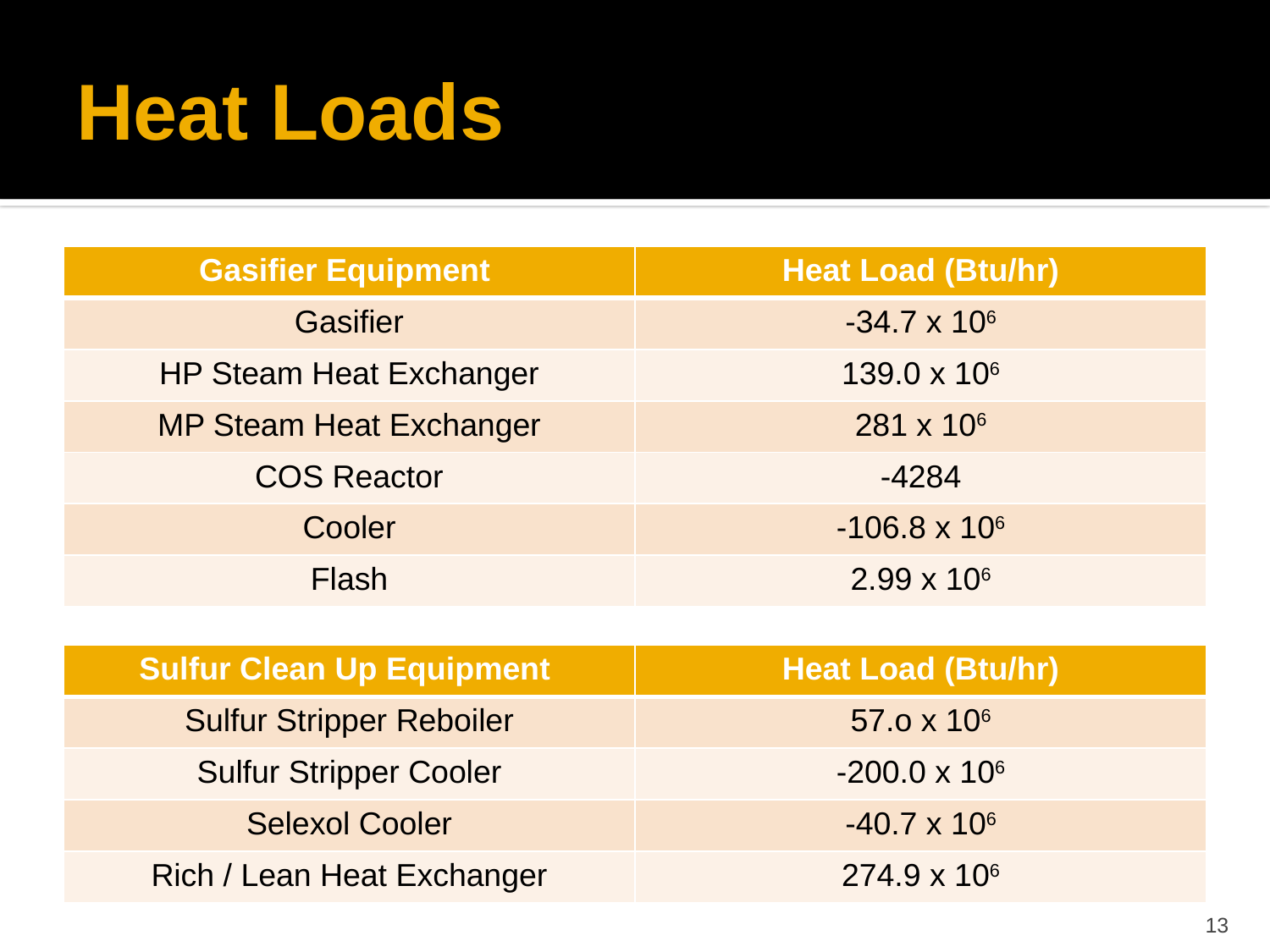

# Heat Loads
| Gasifier Equipment | Heat Load (Btu/hr) |
| --- | --- |
| Gasifier | -34.7 x 106 |
| HP Steam Heat Exchanger | 139.0 x 106 |
| MP Steam Heat Exchanger | 281 x 106 |
| COS Reactor | -4284 |
| Cooler | -106.8 x 106 |
| Flash | 2.99 x 106 |
| Sulfur Clean Up Equipment | Heat Load (Btu/hr) |
| --- | --- |
| Sulfur Stripper Reboiler | 57.o x 106 |
| Sulfur Stripper Cooler | -200.0 x 106 |
| Selexol Cooler | -40.7 x 106 |
| Rich / Lean Heat Exchanger | 274.9 x 106 |
13